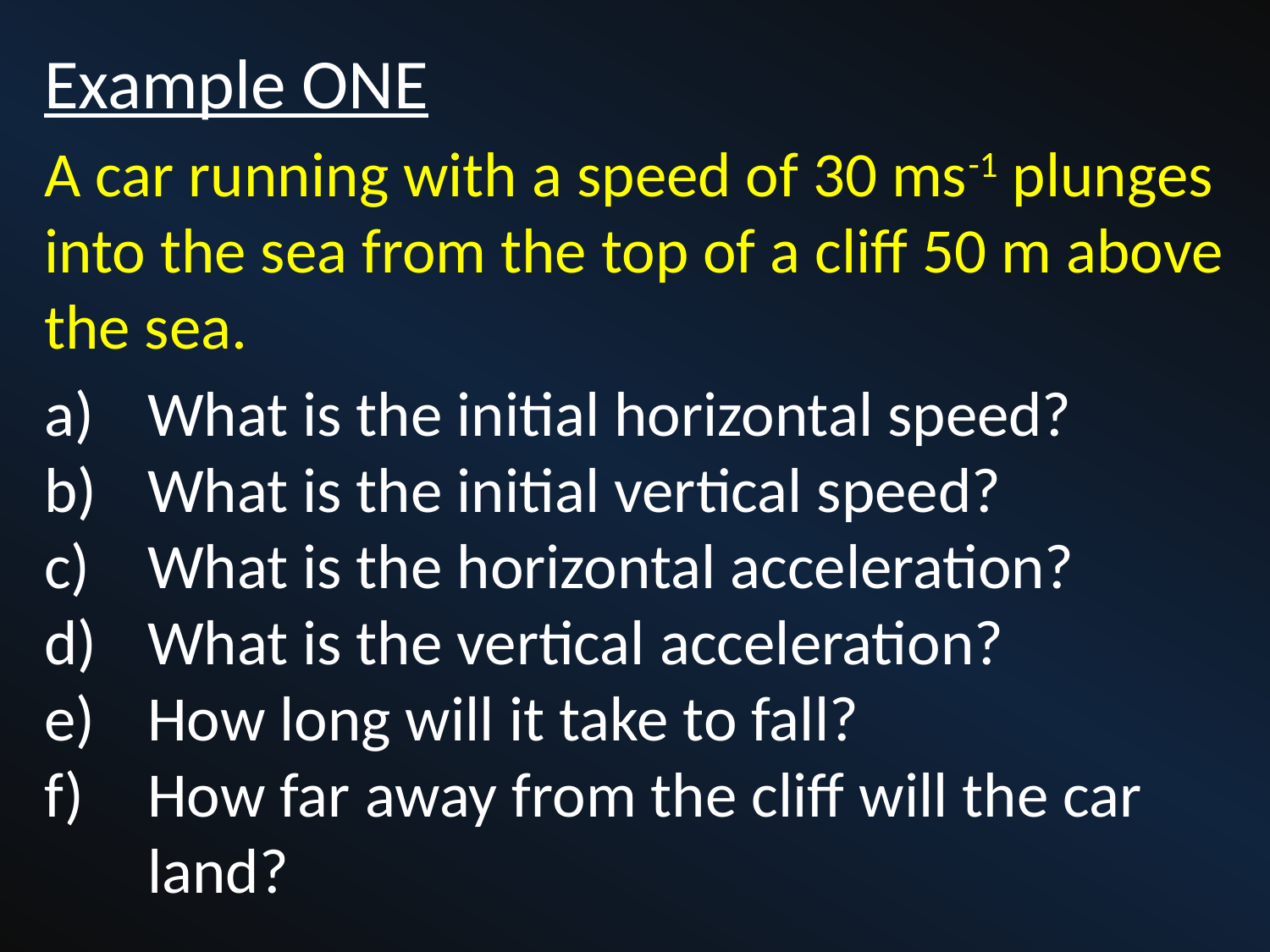

Example ONE
A car running with a speed of 30 ms-1 plunges into the sea from the top of a cliff 50 m above the sea.
What is the initial horizontal speed?
What is the initial vertical speed?
What is the horizontal acceleration?
What is the vertical acceleration?
How long will it take to fall?
How far away from the cliff will the car land?